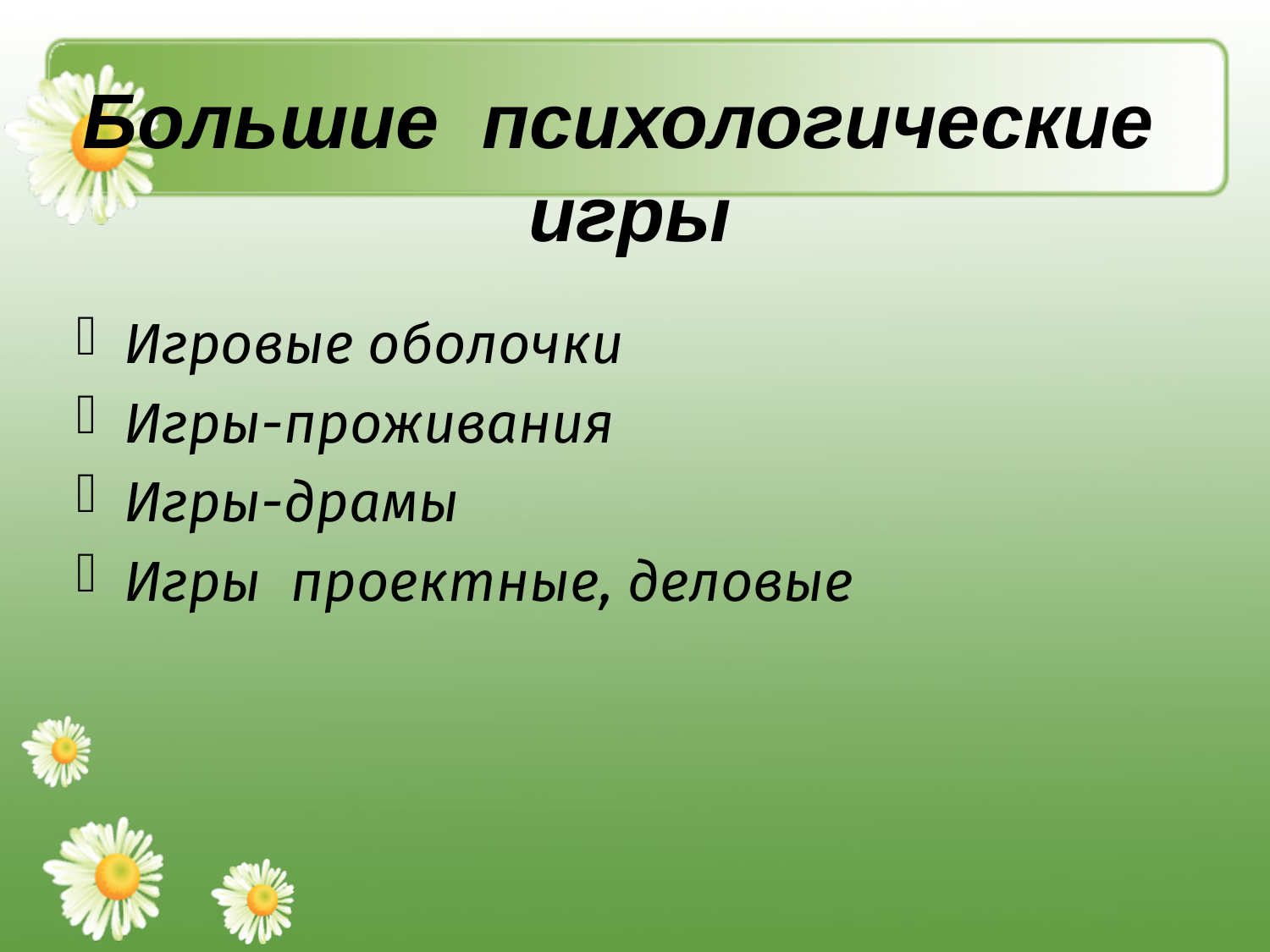

# Большие  психологические  игры

Игровые оболочки
Игры-проживания
Игры-драмы
Игры  проектные, деловые